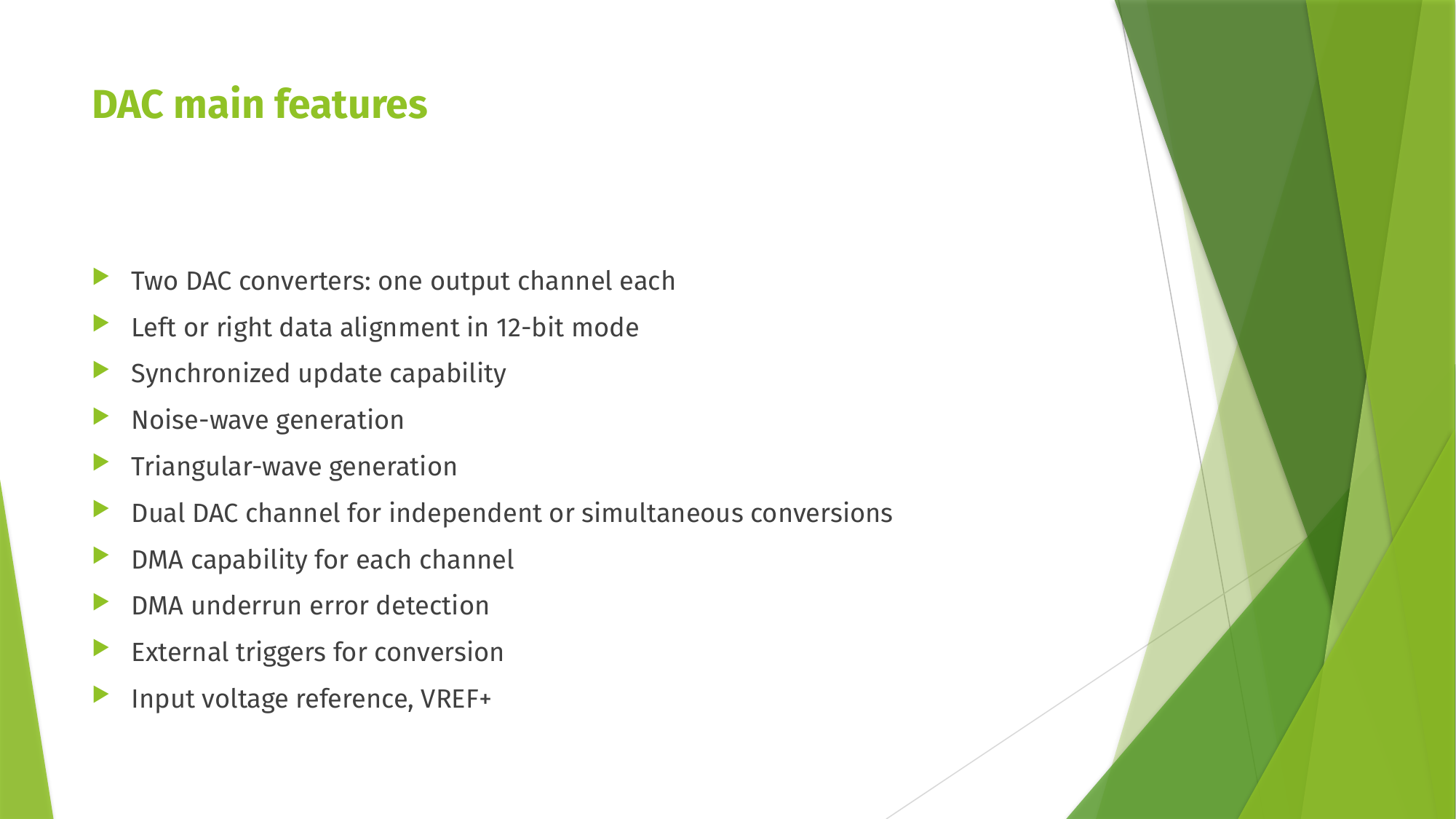

# DAC main features
Two DAC converters: one output channel each
Left or right data alignment in 12-bit mode
Synchronized update capability
Noise-wave generation
Triangular-wave generation
Dual DAC channel for independent or simultaneous conversions
DMA capability for each channel
DMA underrun error detection
External triggers for conversion
Input voltage reference, VREF+